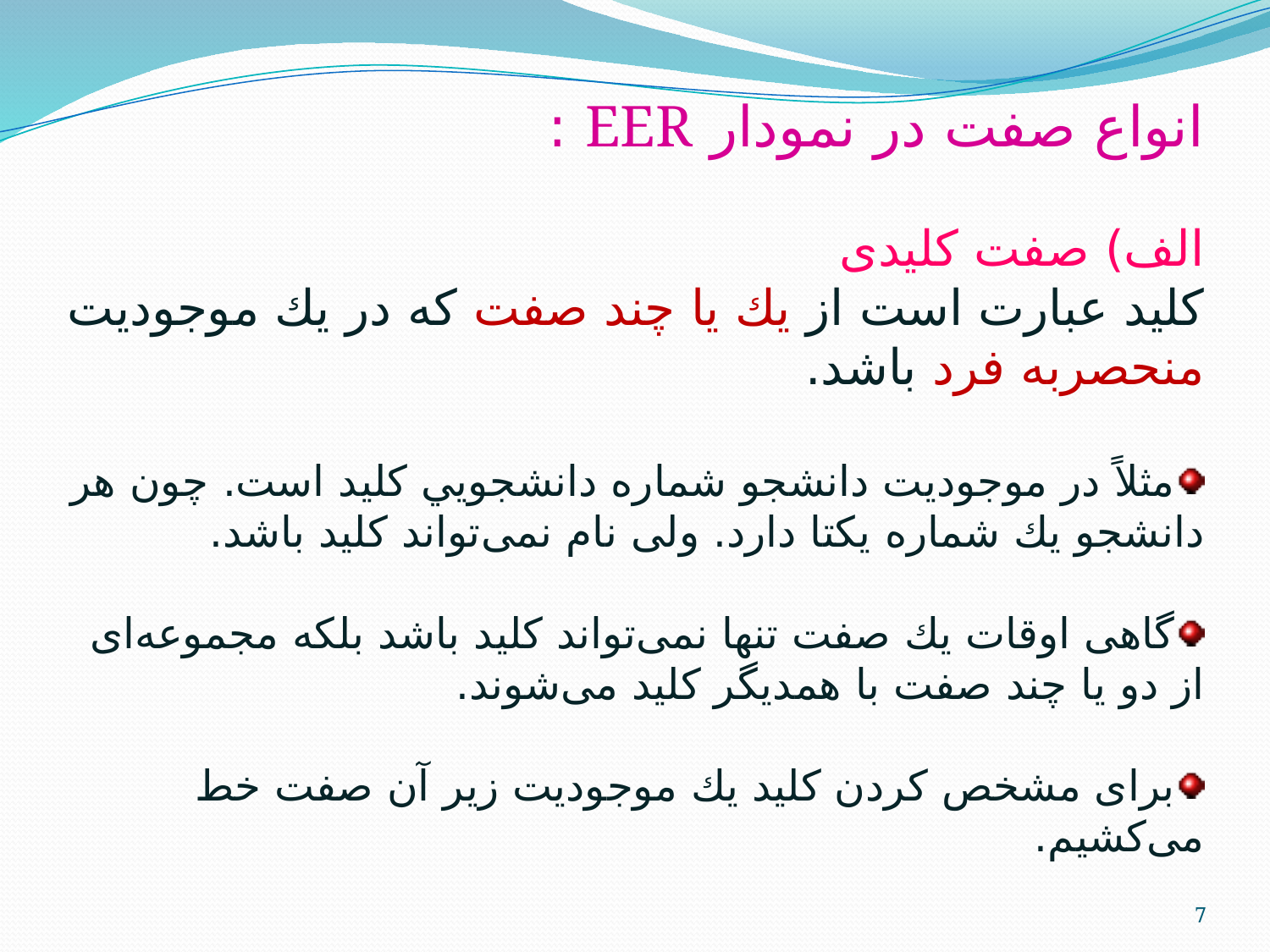

انواع صفت در نمودار EER :

الف) صفت كليدی
كليد عبارت است از يك يا چند صفت كه در يك موجوديت منحصربه فرد باشد.

مثلاً در موجوديت دانشجو شماره دانشجويي كليد است. چون هر دانشجو يك شماره يكتا دارد. ولی نام نمی‌تواند كليد باشد.

گاهی اوقات يك صفت تنها نمی‌تواند كليد باشد بلكه مجموعه‌ای از دو يا چند صفت با همديگر كليد می‌شوند.

برای مشخص كردن كليد يك موجوديت زير آن صفت خط می‌كشيم.

7